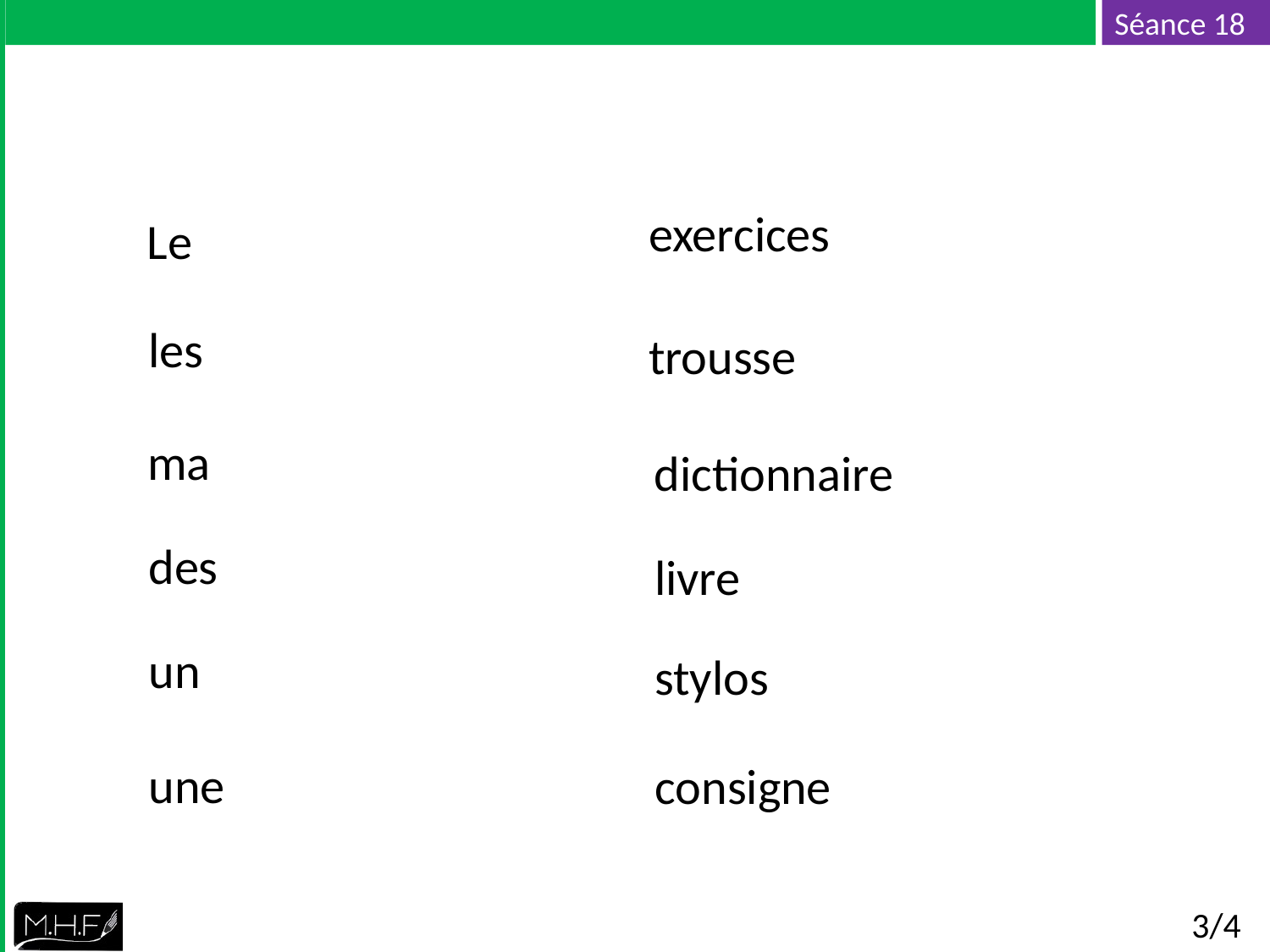

exercices
Le
les
trousse
ma
dictionnaire
des
livre
un
stylos
une
consigne
3/4